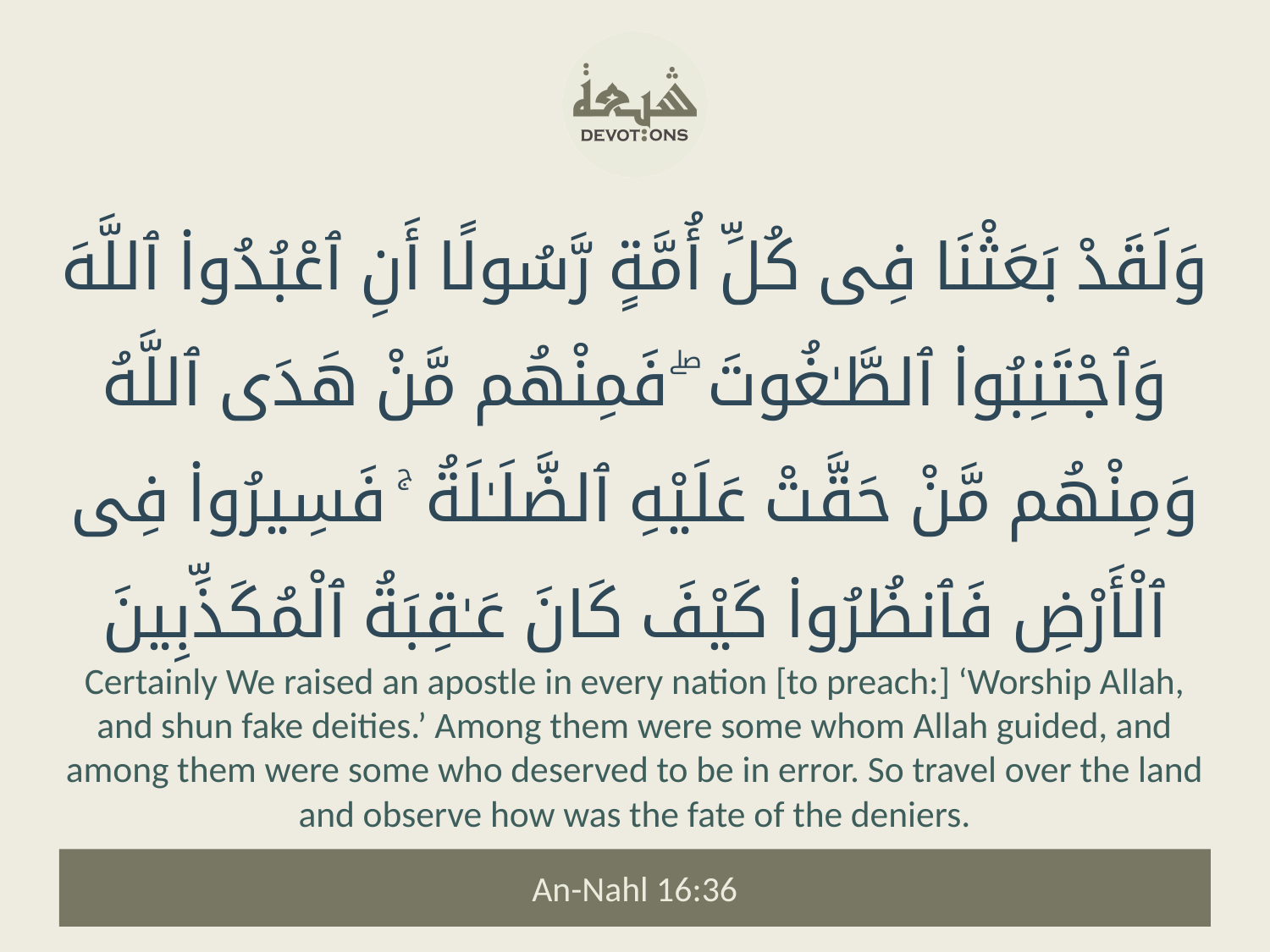

وَلَقَدْ بَعَثْنَا فِى كُلِّ أُمَّةٍ رَّسُولًا أَنِ ٱعْبُدُوا۟ ٱللَّهَ وَٱجْتَنِبُوا۟ ٱلطَّـٰغُوتَ ۖ فَمِنْهُم مَّنْ هَدَى ٱللَّهُ وَمِنْهُم مَّنْ حَقَّتْ عَلَيْهِ ٱلضَّلَـٰلَةُ ۚ فَسِيرُوا۟ فِى ٱلْأَرْضِ فَٱنظُرُوا۟ كَيْفَ كَانَ عَـٰقِبَةُ ٱلْمُكَذِّبِينَ
Certainly We raised an apostle in every nation [to preach:] ‘Worship Allah, and shun fake deities.’ Among them were some whom Allah guided, and among them were some who deserved to be in error. So travel over the land and observe how was the fate of the deniers.
An-Nahl 16:36